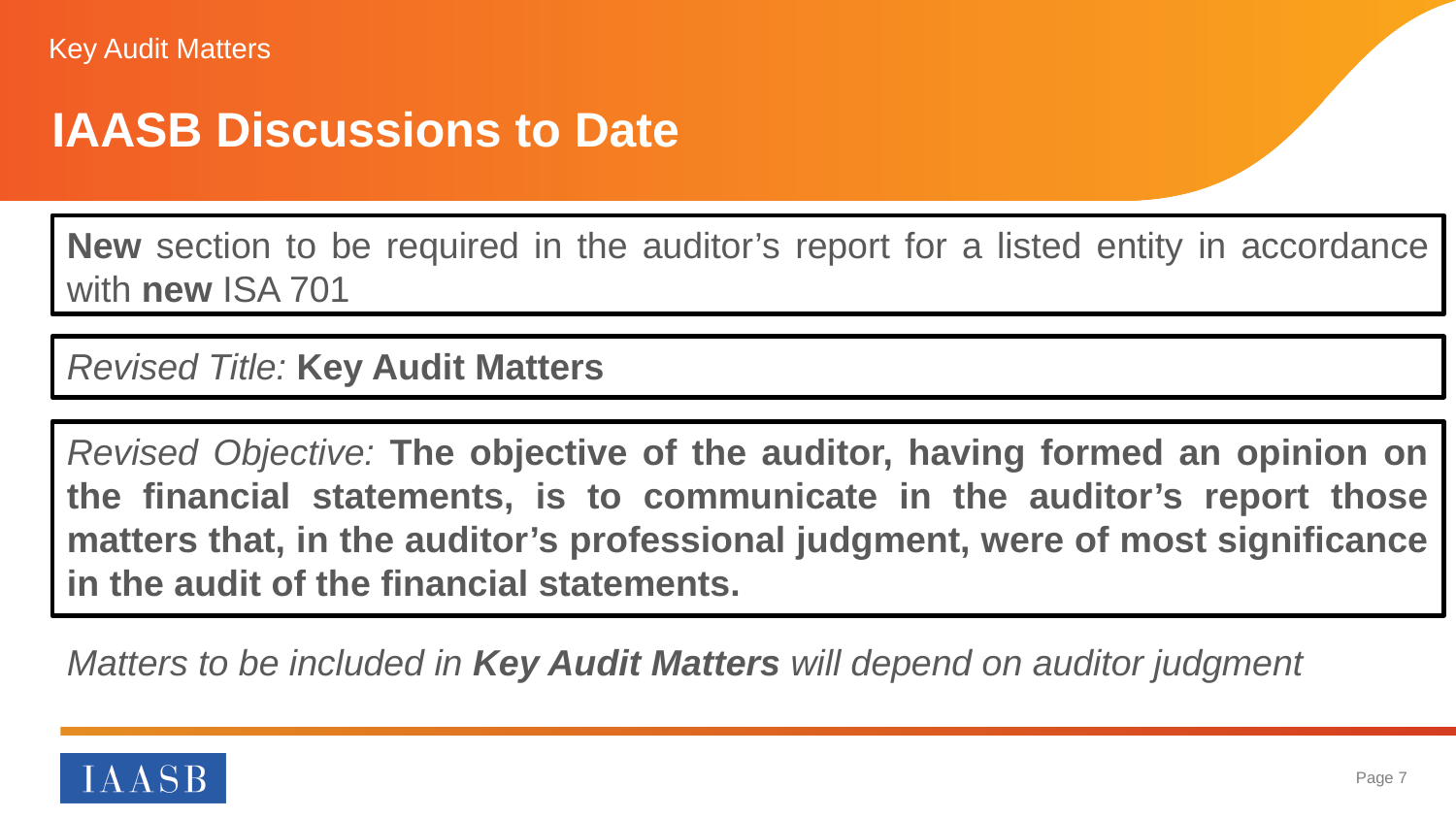

Key Audit Matters
# IAASB Discussions to Date
New section to be required in the auditor’s report for a listed entity in accordance with new ISA 701

Revised Title: Key Audit Matters

Revised Objective: The objective of the auditor, having formed an opinion on the financial statements, is to communicate in the auditor’s report those matters that, in the auditor’s professional judgment, were of most significance in the audit of the financial statements.
Matters to be included in Key Audit Matters will depend on auditor judgment